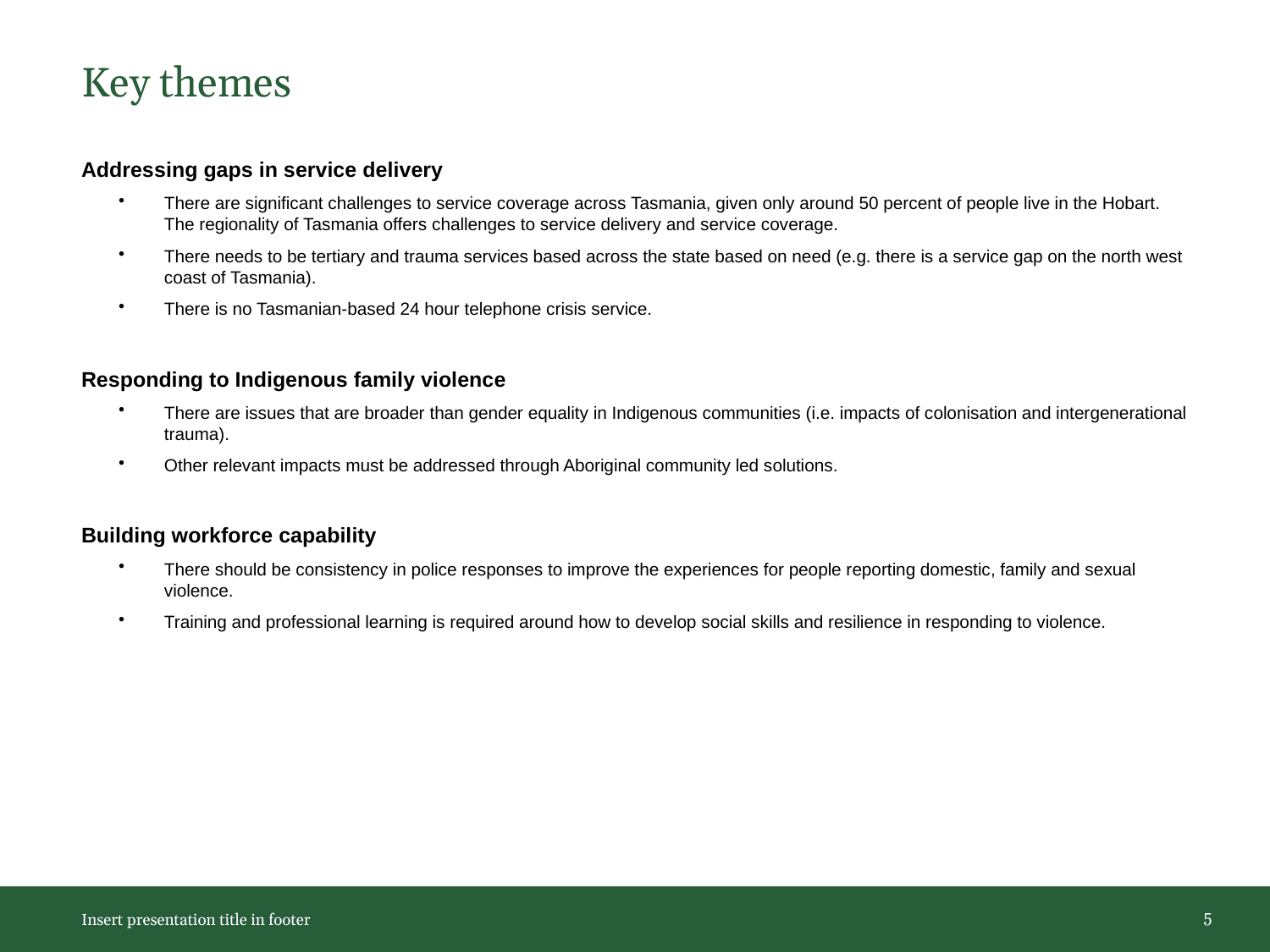

# Key themes
Addressing gaps in service delivery
There are significant challenges to service coverage across Tasmania, given only around 50 percent of people live in the Hobart. The regionality of Tasmania offers challenges to service delivery and service coverage.
There needs to be tertiary and trauma services based across the state based on need (e.g. there is a service gap on the north west coast of Tasmania).
There is no Tasmanian-based 24 hour telephone crisis service.

Responding to Indigenous family violence
There are issues that are broader than gender equality in Indigenous communities (i.e. impacts of colonisation and intergenerational trauma).
Other relevant impacts must be addressed through Aboriginal community led solutions.

Building workforce capability
There should be consistency in police responses to improve the experiences for people reporting domestic, family and sexual violence.
Training and professional learning is required around how to develop social skills and resilience in responding to violence.
5
Insert presentation title in footer